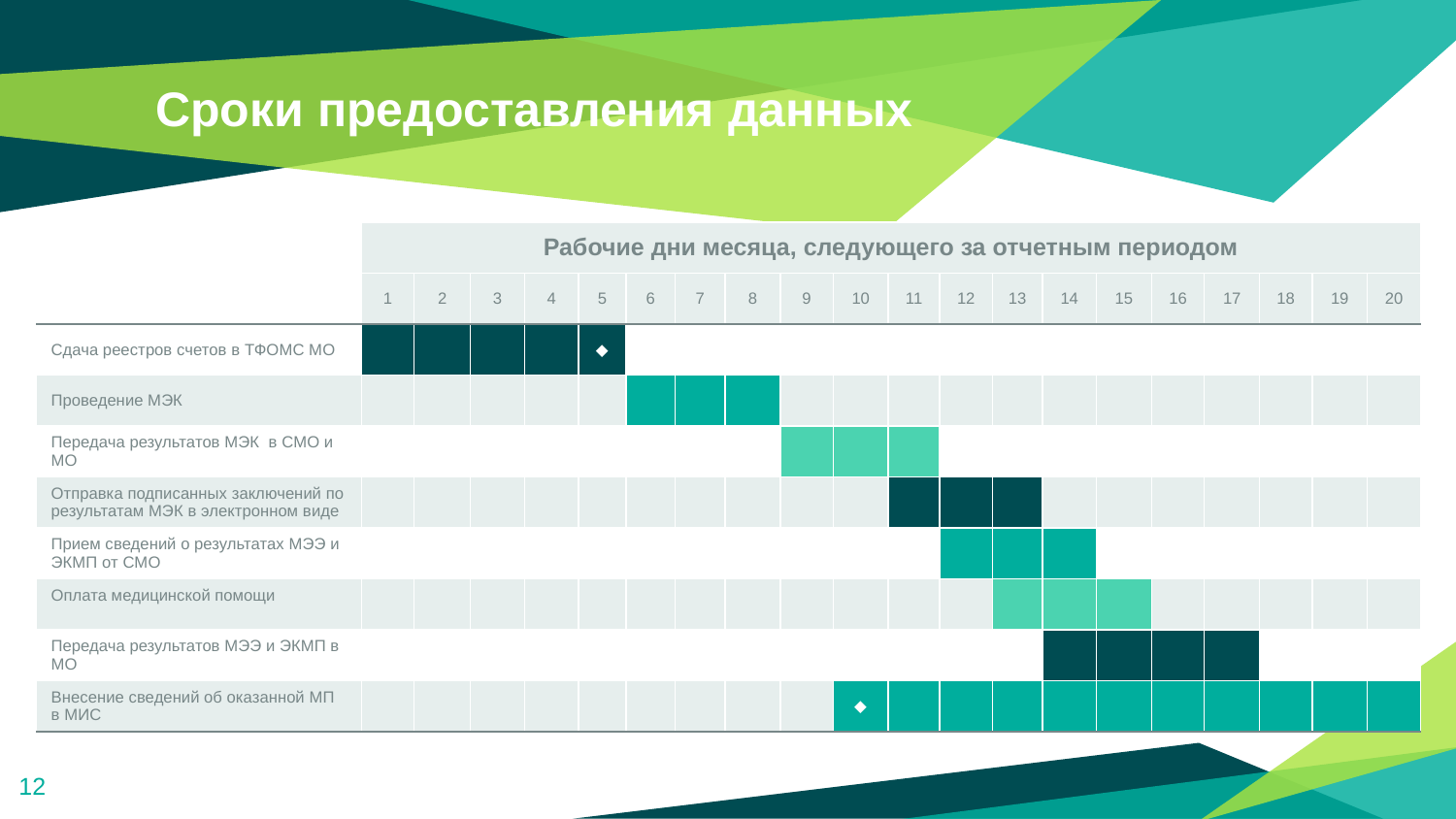

# Сроки предоставления данных
|  | Рабочие дни месяца, следующего за отчетным периодом |  |  |  |  |  |  |  |  |  |  |  |  |  |  |  |  |  |  |  |
| --- | --- | --- | --- | --- | --- | --- | --- | --- | --- | --- | --- | --- | --- | --- | --- | --- | --- | --- | --- | --- |
|  | 1 | 2 | 3 | 4 | 5 | 6 | 7 | 8 | 9 | 10 | 11 | 12 | 13 | 14 | 15 | 16 | 17 | 18 | 19 | 20 |
| Сдача реестров счетов в ТФОМС МО |  |  |  |  | ◆ |  |  |  |  |  |  |  |  |  |  |  |  |  |  |  |
| Проведение МЭК |  |  |  |  |  |  |  |  |  |  |  |  |  |  |  |  |  |  |  |  |
| Передача результатов МЭК в СМО и МО |  |  |  |  |  |  |  |  |  |  |  |  |  |  |  |  |  |  |  |  |
| Отправка подписанных заключений по результатам МЭК в электронном виде |  |  |  |  |  |  |  |  |  |  |  |  |  |  |  |  |  |  |  |  |
| Прием сведений о результатах МЭЭ и ЭКМП от СМО |  |  |  |  |  |  |  |  |  |  |  |  |  |  |  |  |  |  |  |  |
| Оплата медицинской помощи |  |  |  |  |  |  |  |  |  |  |  |  |  |  |  |  |  |  |  |  |
| Передача результатов МЭЭ и ЭКМП в МО |  |  |  |  |  |  |  |  |  |  |  |  |  |  |  |  |  |  |  |  |
| Внесение сведений об оказанной МП в МИС |  |  |  |  |  |  |  |  |  | ◆ |  |  |  |  |  |  |  |  |  |  |
12